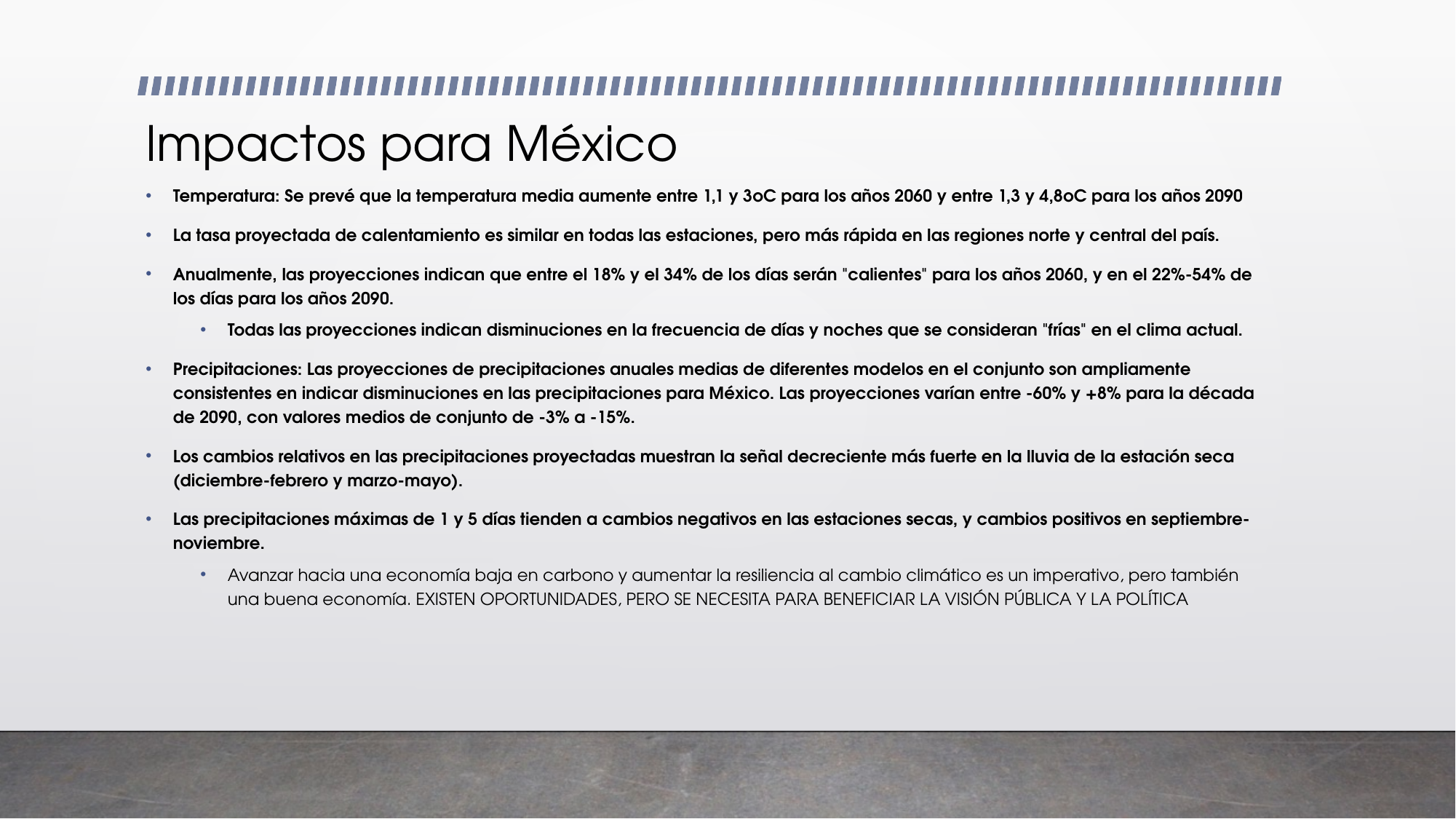

# Impactos para México
Temperatura: Se prevé que la temperatura media aumente entre 1,1 y 3oC para los años 2060 y entre 1,3 y 4,8oC para los años 2090
La tasa proyectada de calentamiento es similar en todas las estaciones, pero más rápida en las regiones norte y central del país.
Anualmente, las proyecciones indican que entre el 18% y el 34% de los días serán "calientes" para los años 2060, y en el 22%-54% de los días para los años 2090.
Todas las proyecciones indican disminuciones en la frecuencia de días y noches que se consideran "frías" en el clima actual.
Precipitaciones: Las proyecciones de precipitaciones anuales medias de diferentes modelos en el conjunto son ampliamente consistentes en indicar disminuciones en las precipitaciones para México. Las proyecciones varían entre -60% y +8% para la década de 2090, con valores medios de conjunto de -3% a -15%.
Los cambios relativos en las precipitaciones proyectadas muestran la señal decreciente más fuerte en la lluvia de la estación seca (diciembre-febrero y marzo-mayo).
Las precipitaciones máximas de 1 y 5 días tienden a cambios negativos en las estaciones secas, y cambios positivos en septiembre-noviembre.
Avanzar hacia una economía baja en carbono y aumentar la resiliencia al cambio climático es un imperativo, pero también una buena economía. EXISTEN OPORTUNIDADES, PERO SE NECESITA PARA BENEFICIAR LA VISIÓN PÚBLICA Y LA POLÍTICA